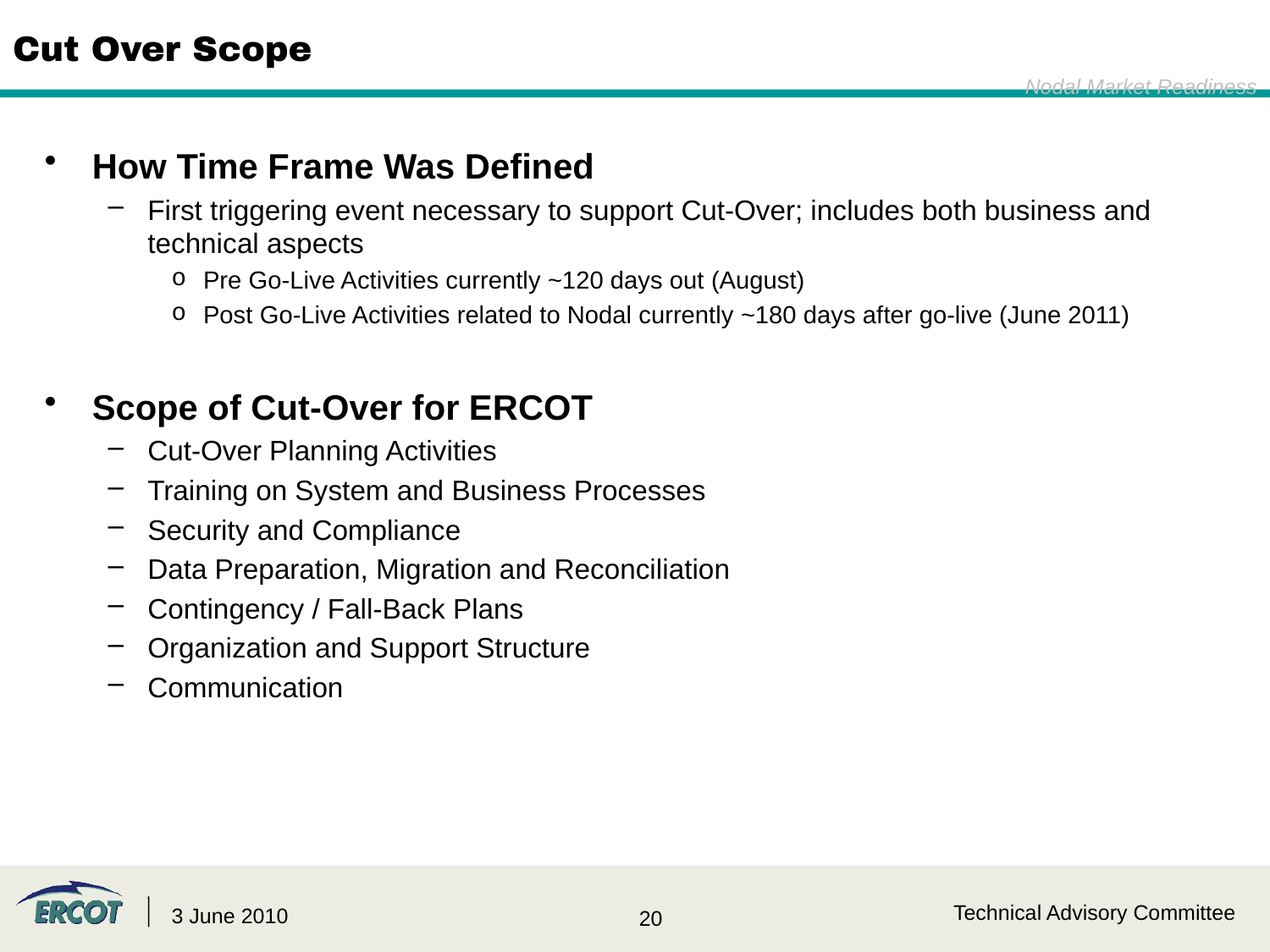

# Cut Over Scope
Nodal Market Readiness
How Time Frame Was Defined
First triggering event necessary to support Cut-Over; includes both business and technical aspects
Pre Go-Live Activities currently ~120 days out (August)
Post Go-Live Activities related to Nodal currently ~180 days after go-live (June 2011)

Scope of Cut-Over for ERCOT
Cut-Over Planning Activities
Training on System and Business Processes
Security and Compliance
Data Preparation, Migration and Reconciliation
Contingency / Fall-Back Plans
Organization and Support Structure
Communication

Technical Advisory Committee
3 June 2010